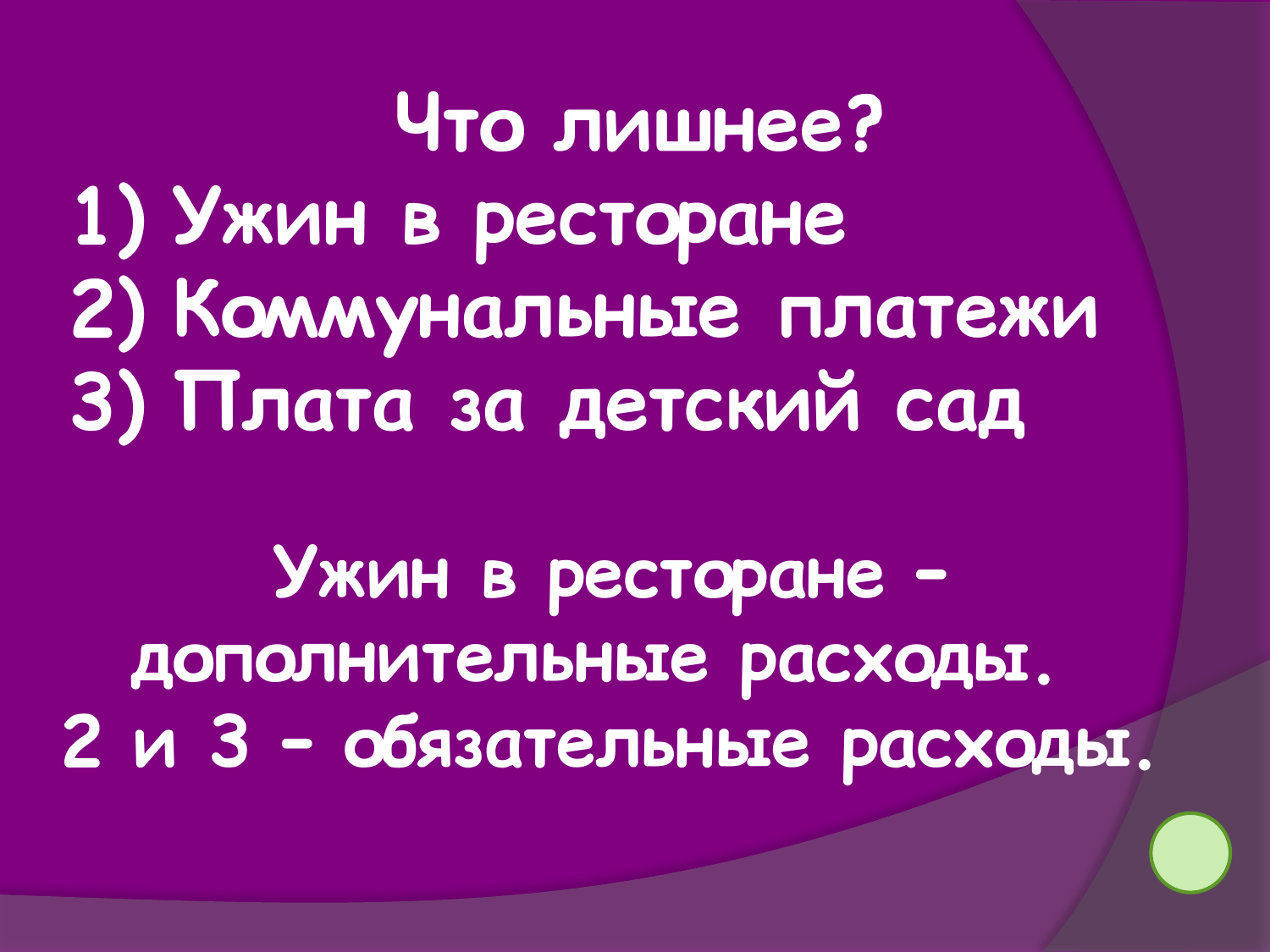

Что лишнее?
Ужин в ресторане
Коммунальные платежи
Плата за детский сад
Ужин в ресторане – дополнительные расходы.
2 и 3 – обязательные расходы.